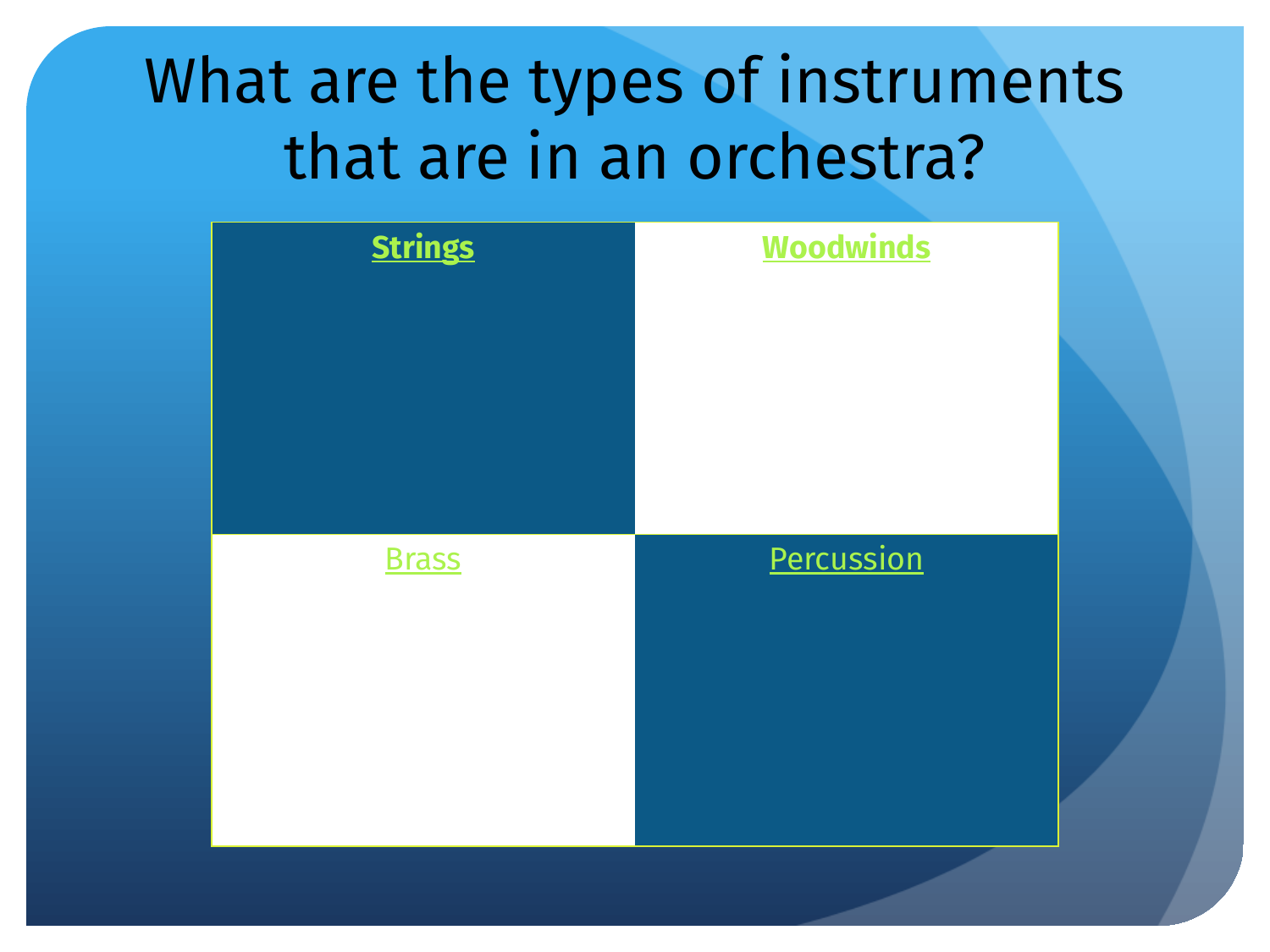

# What are the types of instruments that are in an orchestra?
| Strings | Woodwinds |
| --- | --- |
| Brass | Percussion |